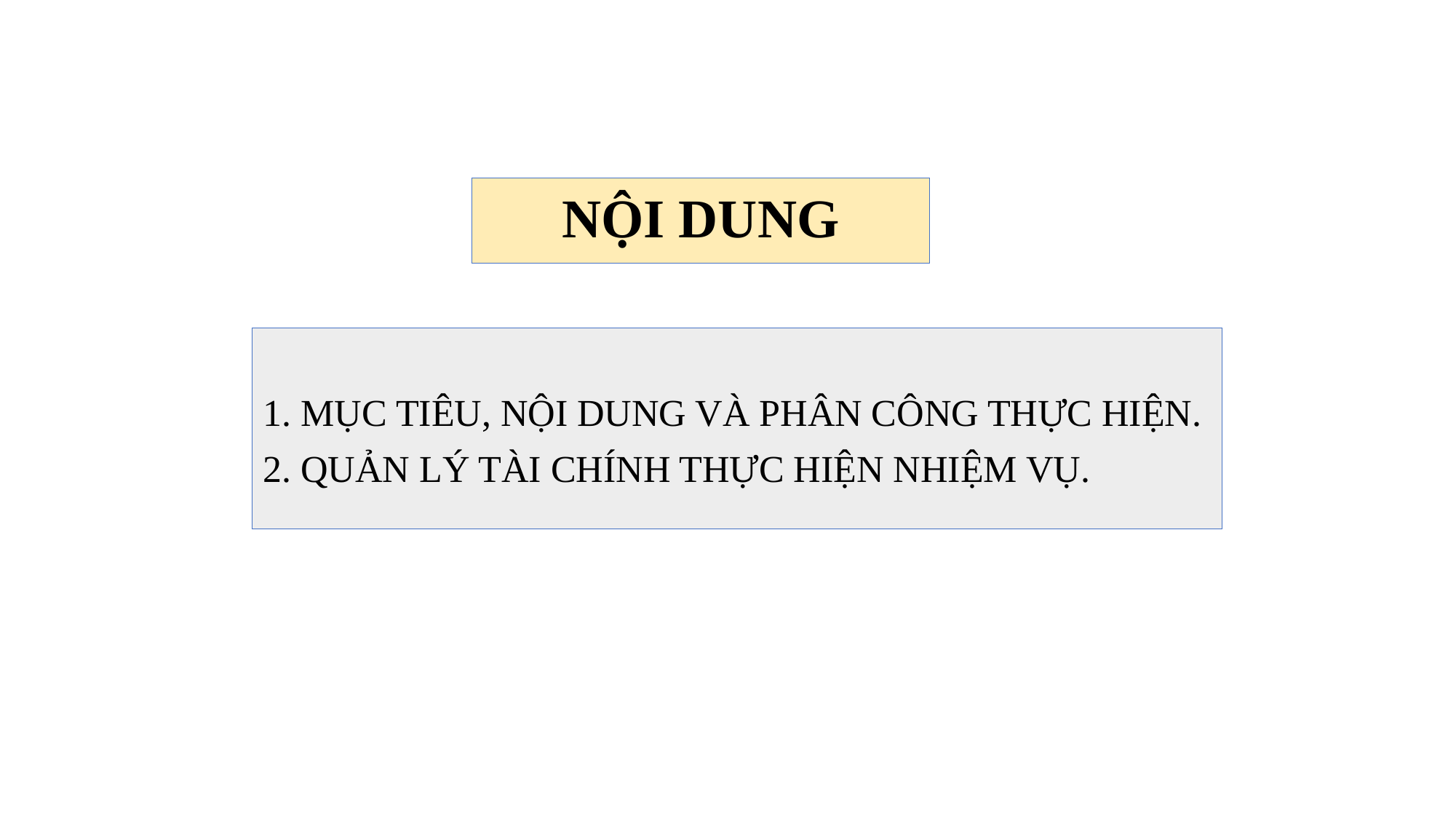

# NỘI DUNG

1. MỤC TIÊU, NỘI DUNG VÀ PHÂN CÔNG THỰC HIỆN.
2. QUẢN LÝ TÀI CHÍNH THỰC HIỆN NHIỆM VỤ.